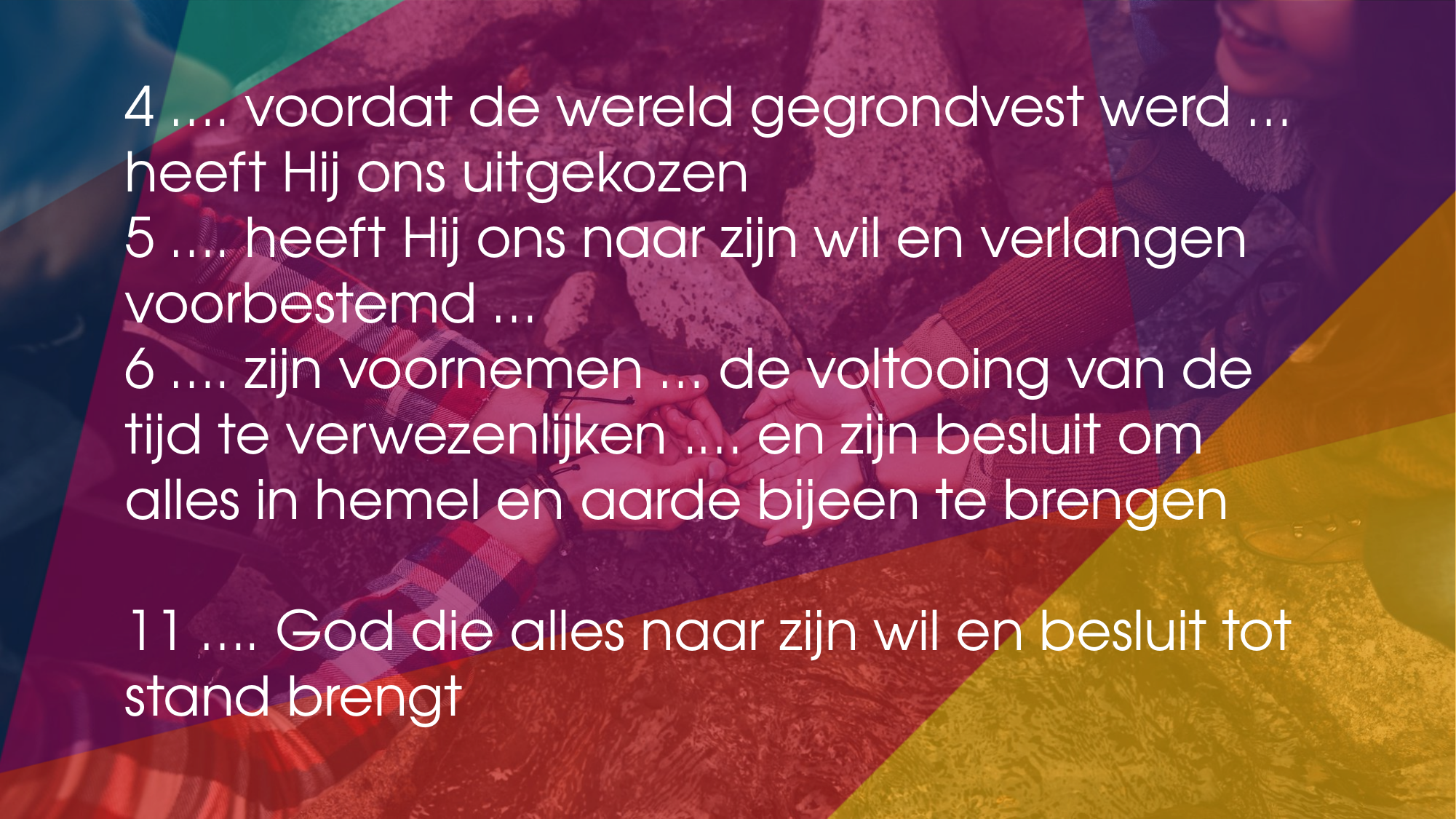

4 …. voordat de wereld gegrondvest werd …
heeft Hij ons uitgekozen
5 …. heeft Hij ons naar zijn wil en verlangen voorbestemd …
6 …. zijn voornemen … de voltooing van de tijd te verwezenlijken .… en zijn besluit om alles in hemel en aarde bijeen te brengen

11 …. God die alles naar zijn wil en besluit tot stand brengt